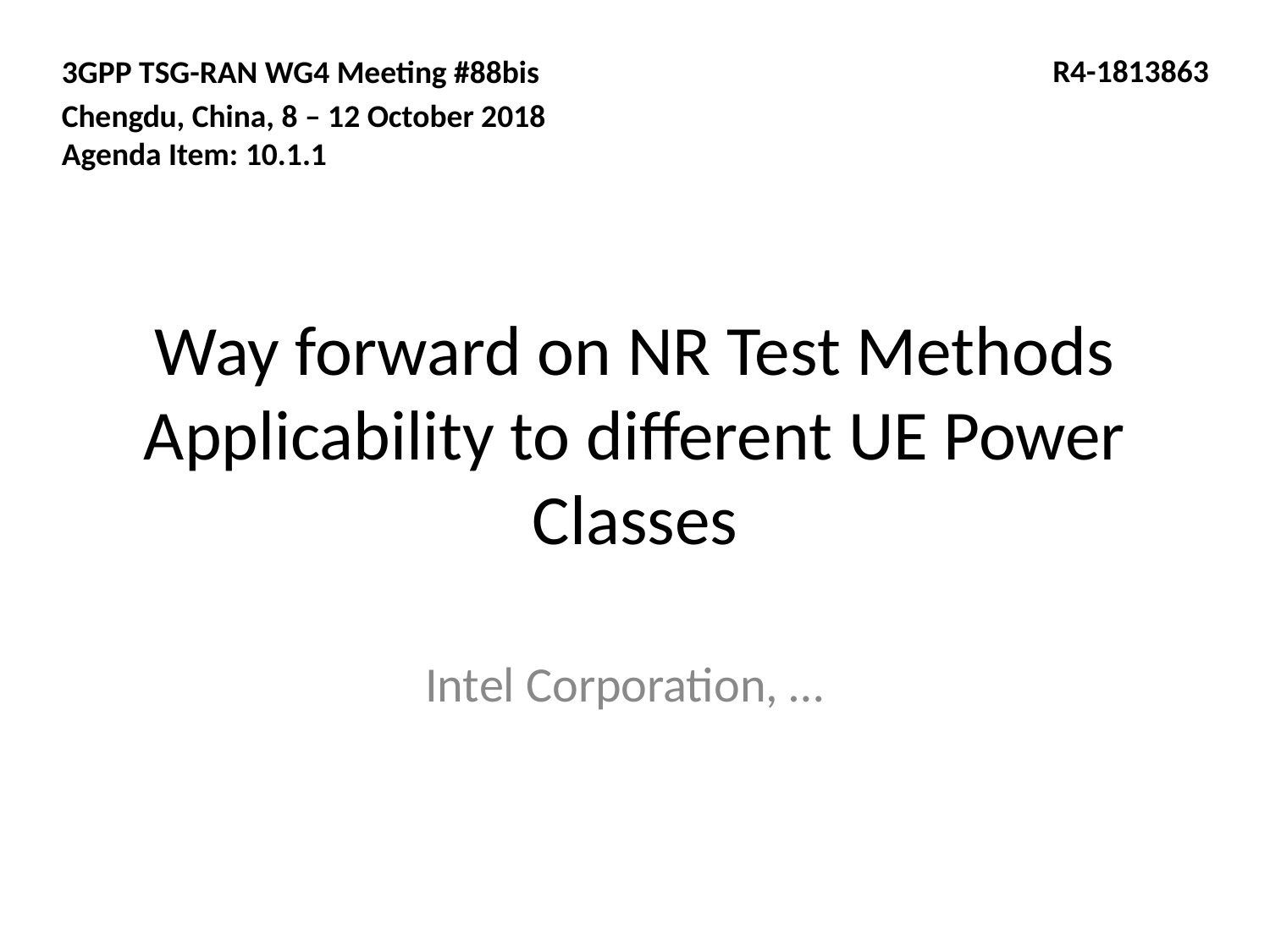

3GPP TSG-RAN WG4 Meeting #88bis
Chengdu, China, 8 – 12 October 2018
Agenda Item: 10.1.1
R4-1813863
# Way forward on NR Test Methods Applicability to different UE Power Classes
Intel Corporation, …